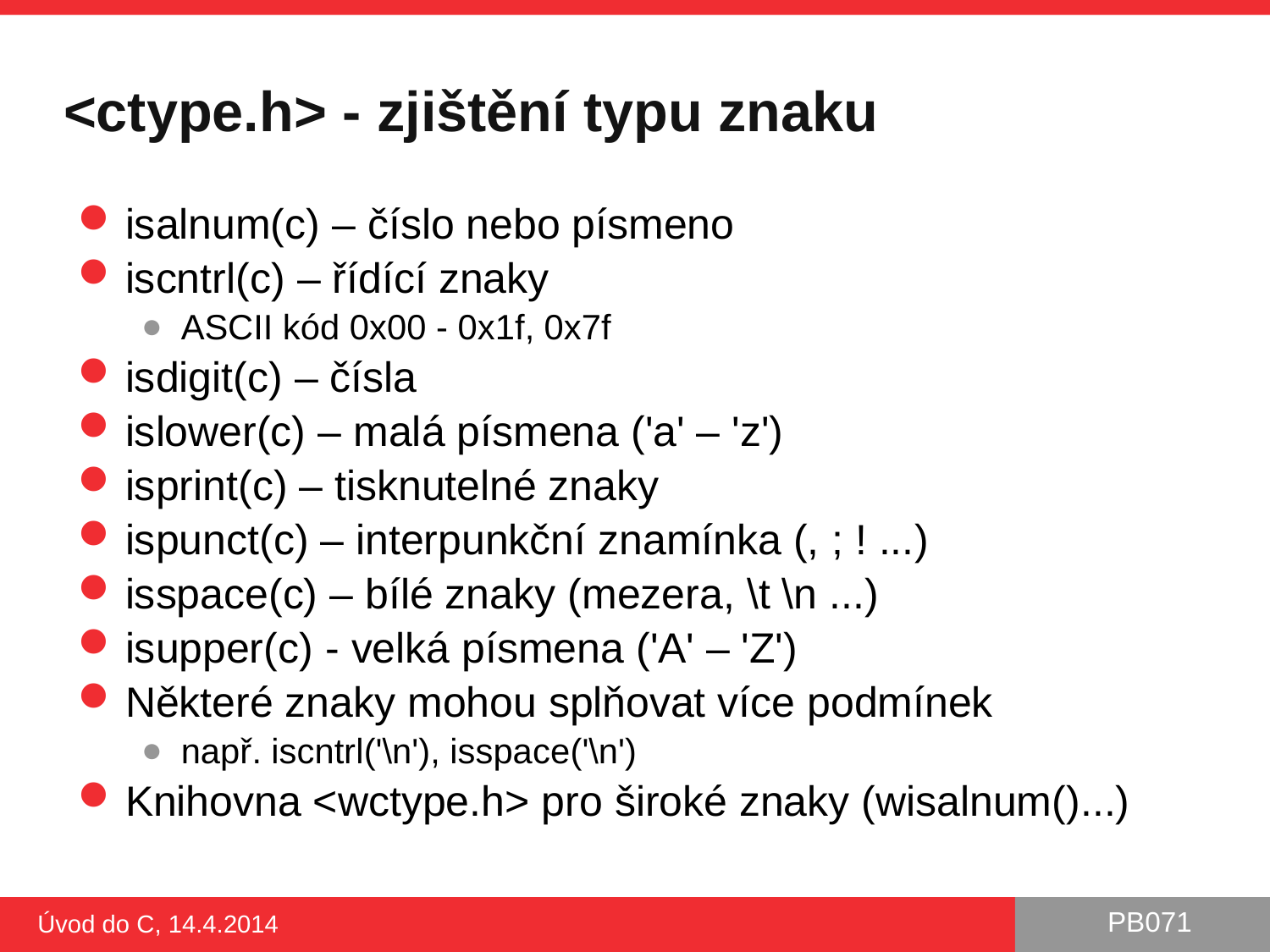

# <ctype.h> - zjištění typu znaku
isalnum(c) – číslo nebo písmeno
iscntrl(c) – řídící znaky
ASCII kód 0x00 - 0x1f, 0x7f
isdigit(c) – čísla
islower(c) – malá písmena ('a' – 'z')
isprint(c) – tisknutelné znaky
ispunct(c) – interpunkční znamínka (, ; ! ...)
isspace(c) – bílé znaky (mezera, \t \n ...)
isupper(c) - velká písmena ('A' – 'Z')
Některé znaky mohou splňovat více podmínek
např. iscntrl('\n'), isspace('\n')
Knihovna <wctype.h> pro široké znaky (wisalnum()...)
Úvod do C, 14.4.2014